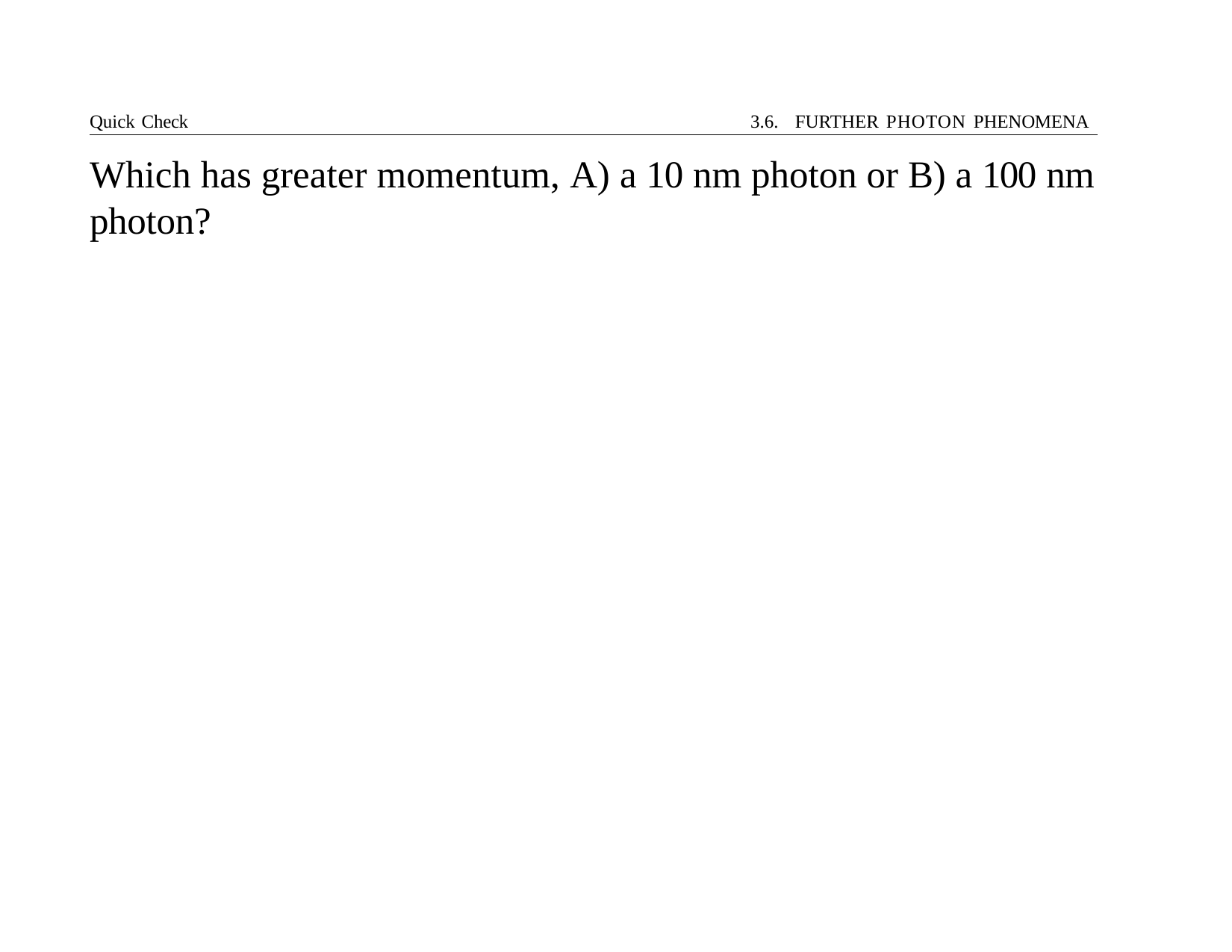

Quick Check	3.6.  FURTHER PHOTON PHENOMENA

# Which has greater momentum, A) a 10 nm photon or B) a 100 nm photon?